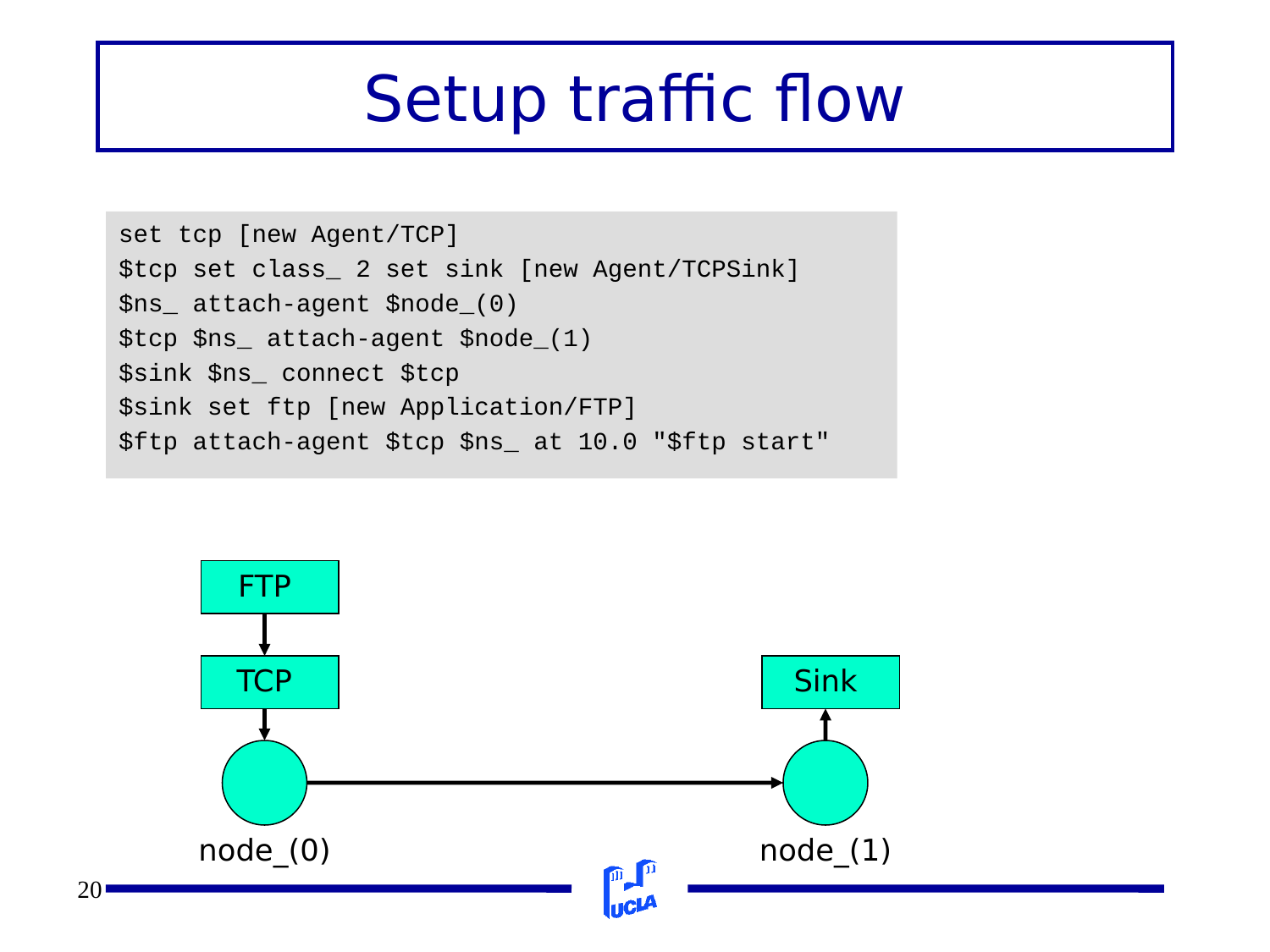

# Setup traffic flow
set tcp [new Agent/TCP]
$tcp set class_ 2 set sink [new Agent/TCPSink]
$ns_ attach-agent $node_(0)
$tcp $ns_ attach-agent $node_(1)
$sink $ns_ connect $tcp
$sink set ftp [new Application/FTP]
$ftp attach-agent $tcp $ns_ at 10.0 "$ftp start"
FTP

TCP

Sink

node_(0)
node_(1)
20